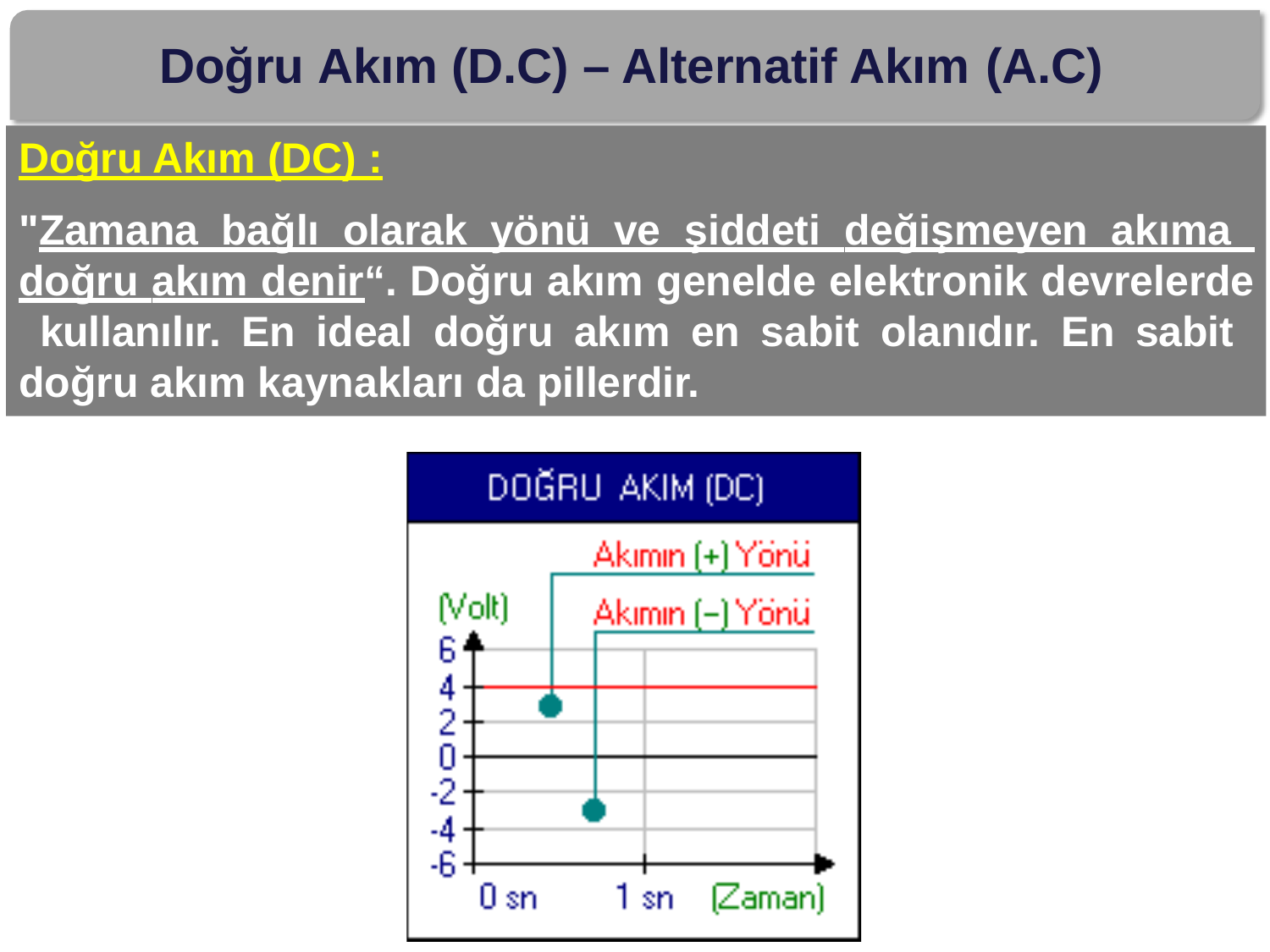

# Doğru Akım (D.C) – Alternatif Akım (A.C)

Doğru Akım (DC) :
"Zamana bağlı olarak yönü ve şiddeti değişmeyen akıma  doğru akım denir“. Doğru akım genelde elektronik devrelerde  kullanılır. En ideal doğru akım en sabit olanıdır. En sabit  doğru akım kaynakları da pillerdir.